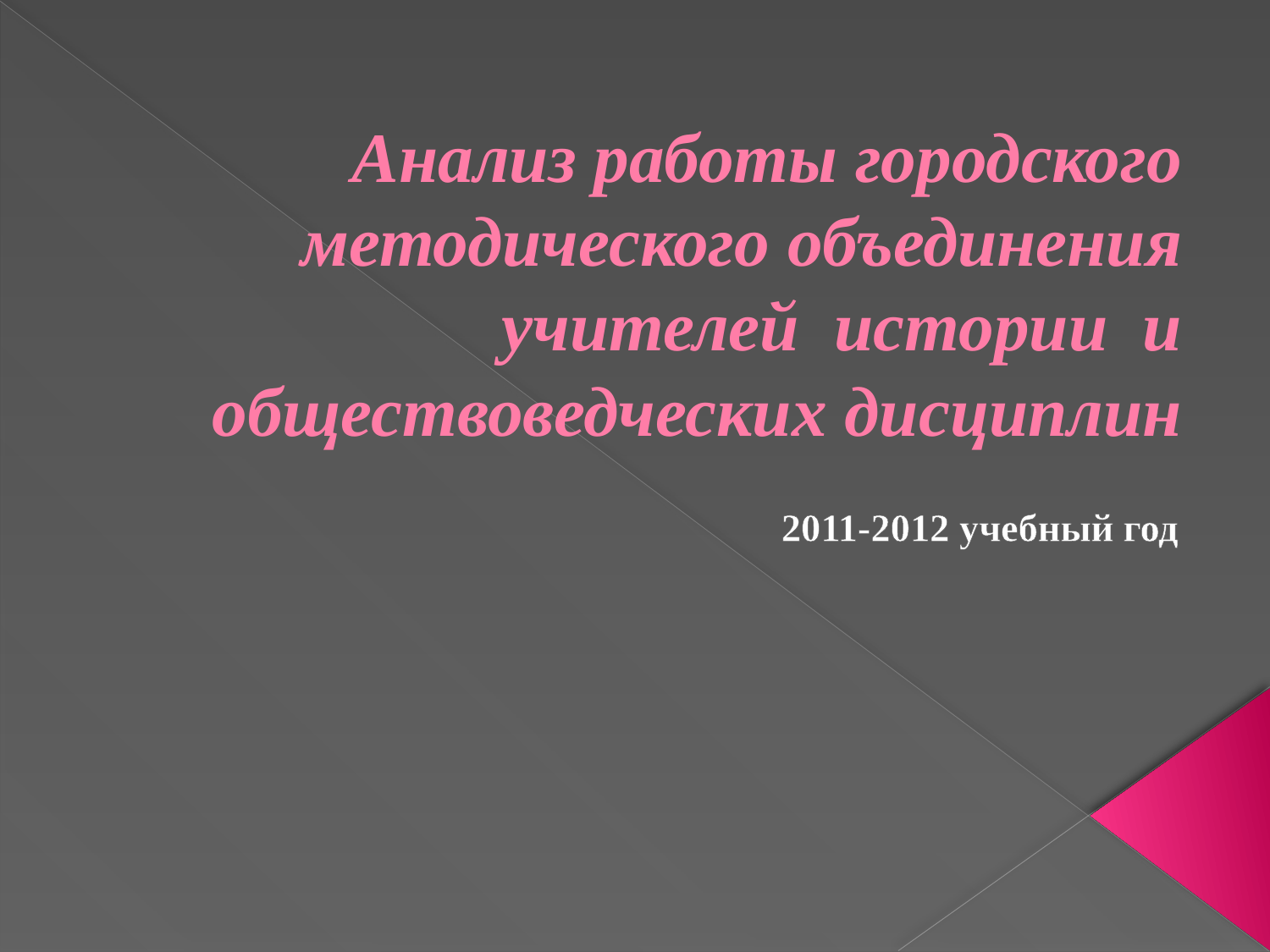

# Анализ работы городского методического объединения учителей  истории  и обществоведческих дисциплин
2011-2012 учебный год